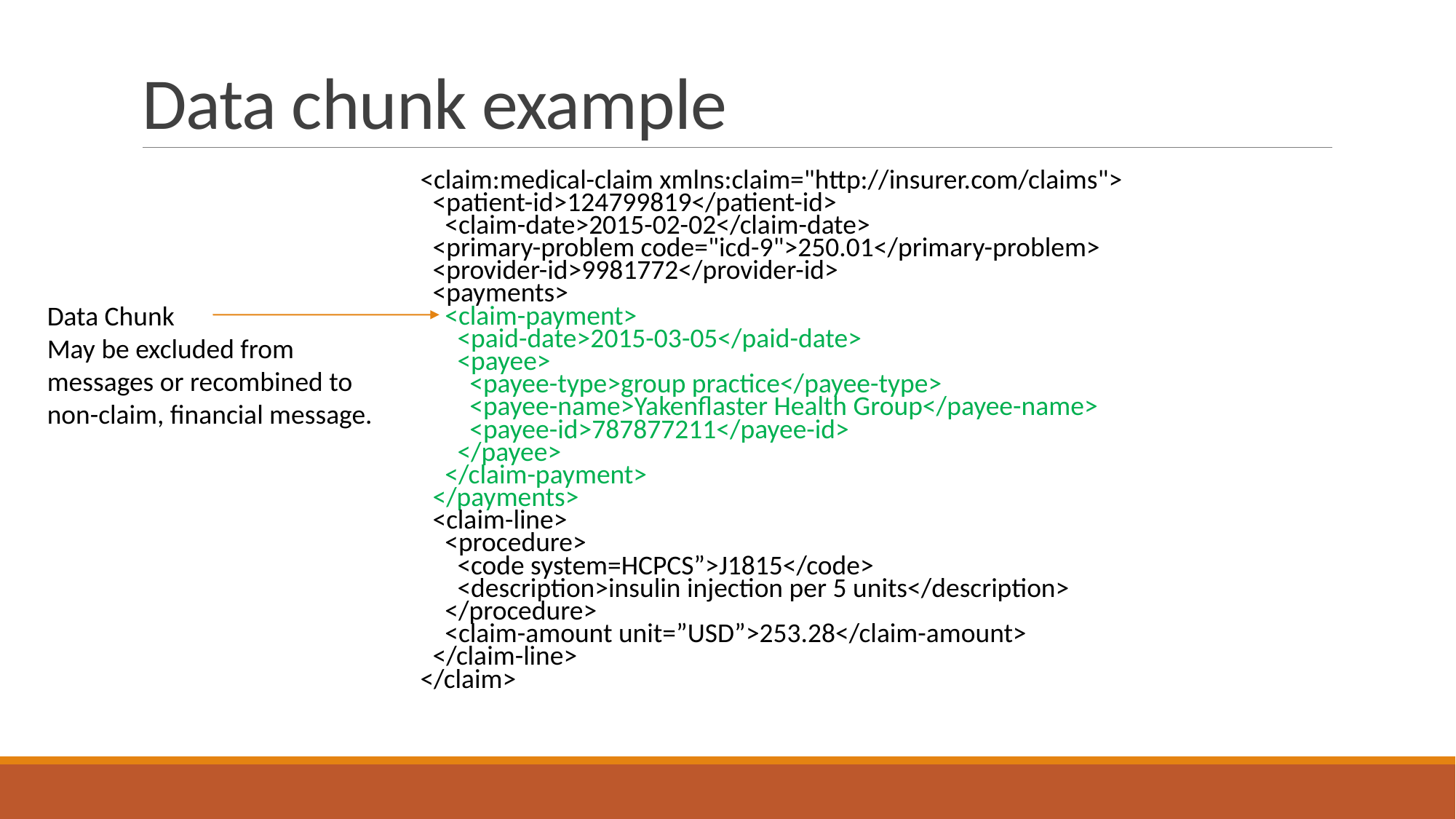

# Data chunk example
<claim:medical-claim xmlns:claim="http://insurer.com/claims">
  <patient-id>124799819</patient-id>
    <claim-date>2015-02-02</claim-date>
  <primary-problem code="icd-9">250.01</primary-problem>
  <provider-id>9981772</provider-id>
  <payments>
    <claim-payment>
      <paid-date>2015-03-05</paid-date>
      <payee>
        <payee-type>group practice</payee-type>
        <payee-name>Yakenflaster Health Group</payee-name>
        <payee-id>787877211</payee-id>
      </payee>
    </claim-payment>
  </payments>
  <claim-line>
    <procedure>
      <code system=HCPCS”>J1815</code>
      <description>insulin injection per 5 units</description>
    </procedure>
    <claim-amount unit=”USD”>253.28</claim-amount>
  </claim-line>
</claim>
Data Chunk
May be excluded from messages or recombined to non-claim, financial message.